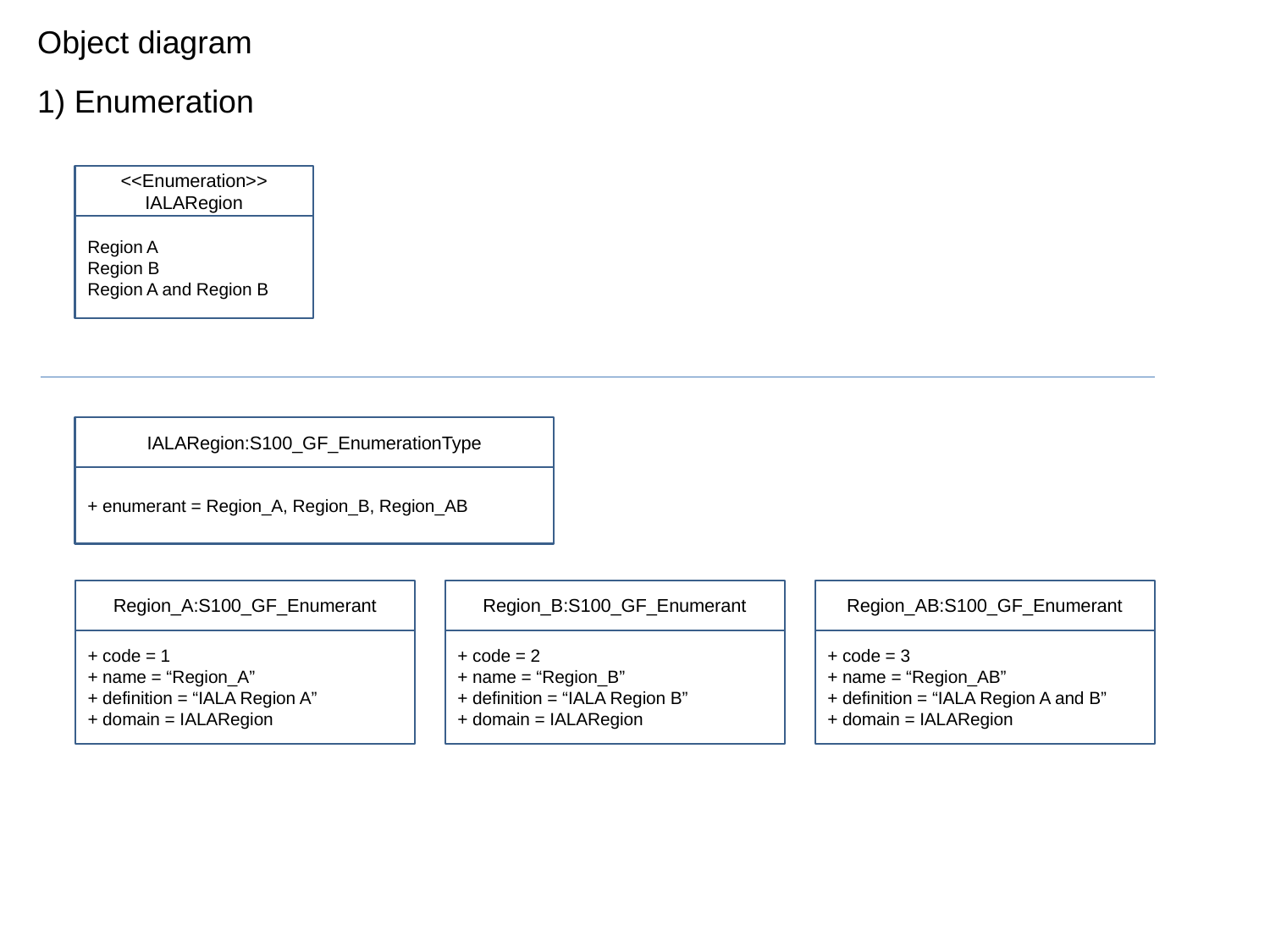

Object diagram

1) Enumeration
<<Enumeration>>
IALARegion
Region A
Region B
Region A and Region B
IALARegion:S100_GF_EnumerationType
+ enumerant = Region_A, Region_B, Region_AB
Region_A:S100_GF_Enumerant
Region_B:S100_GF_Enumerant
Region_AB:S100_GF_Enumerant
+ code = 1
+ name = “Region_A”
+ definition = “IALA Region A”
+ domain = IALARegion
+ code = 2
+ name = “Region_B”
+ definition = “IALA Region B”
+ domain = IALARegion
+ code = 3
+ name = “Region_AB”
+ definition = “IALA Region A and B”
+ domain = IALARegion